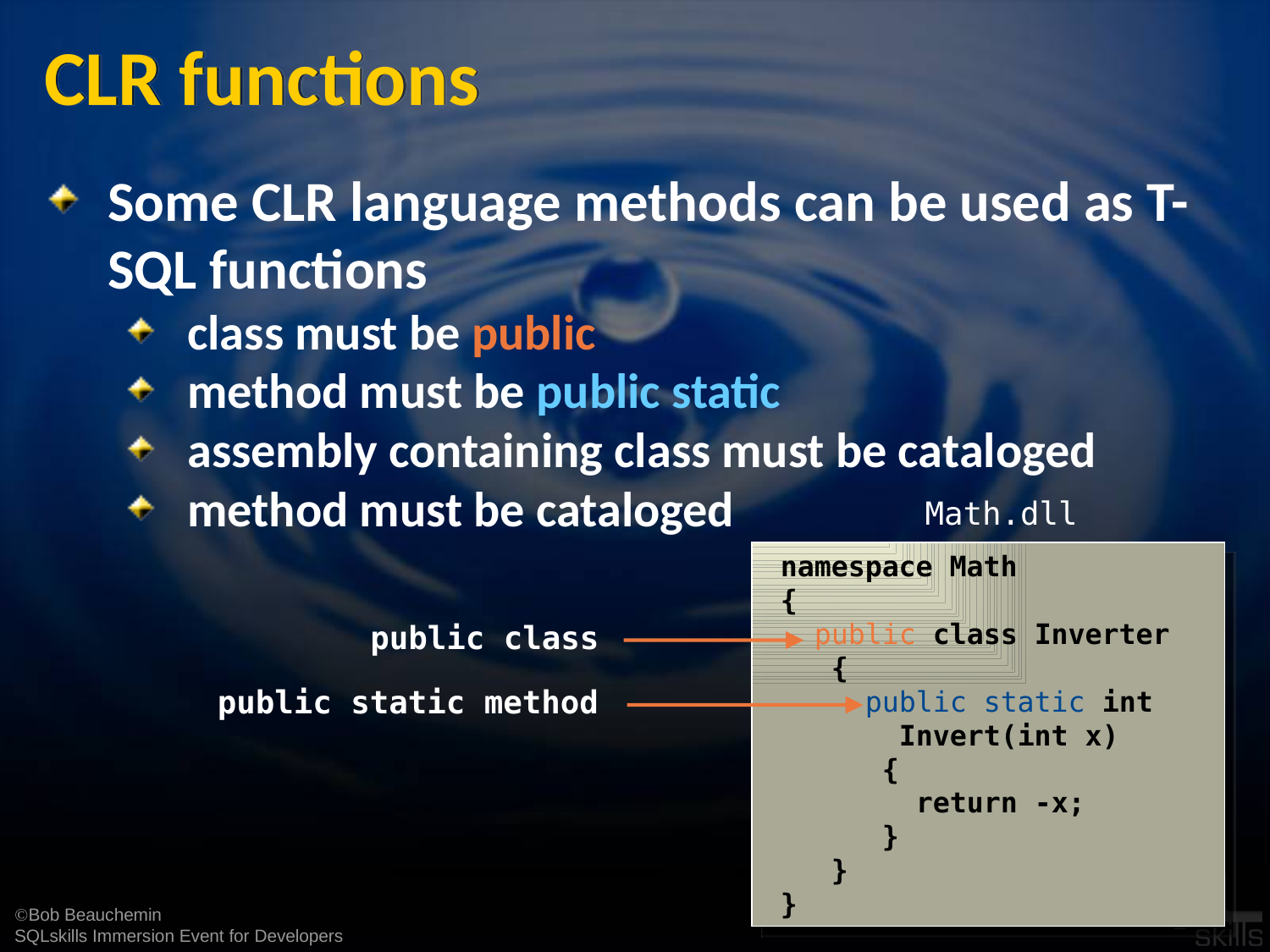

# CLR functions
Some CLR language methods can be used as T-SQL functions
class must be public
method must be public static
assembly containing class must be cataloged
method must be cataloged
Math.dll
namespace Math
{
  public class Inverter
   {
     public static int
       Invert(int x)
      {
        return -x;
      }
   }
}
public class

public static method